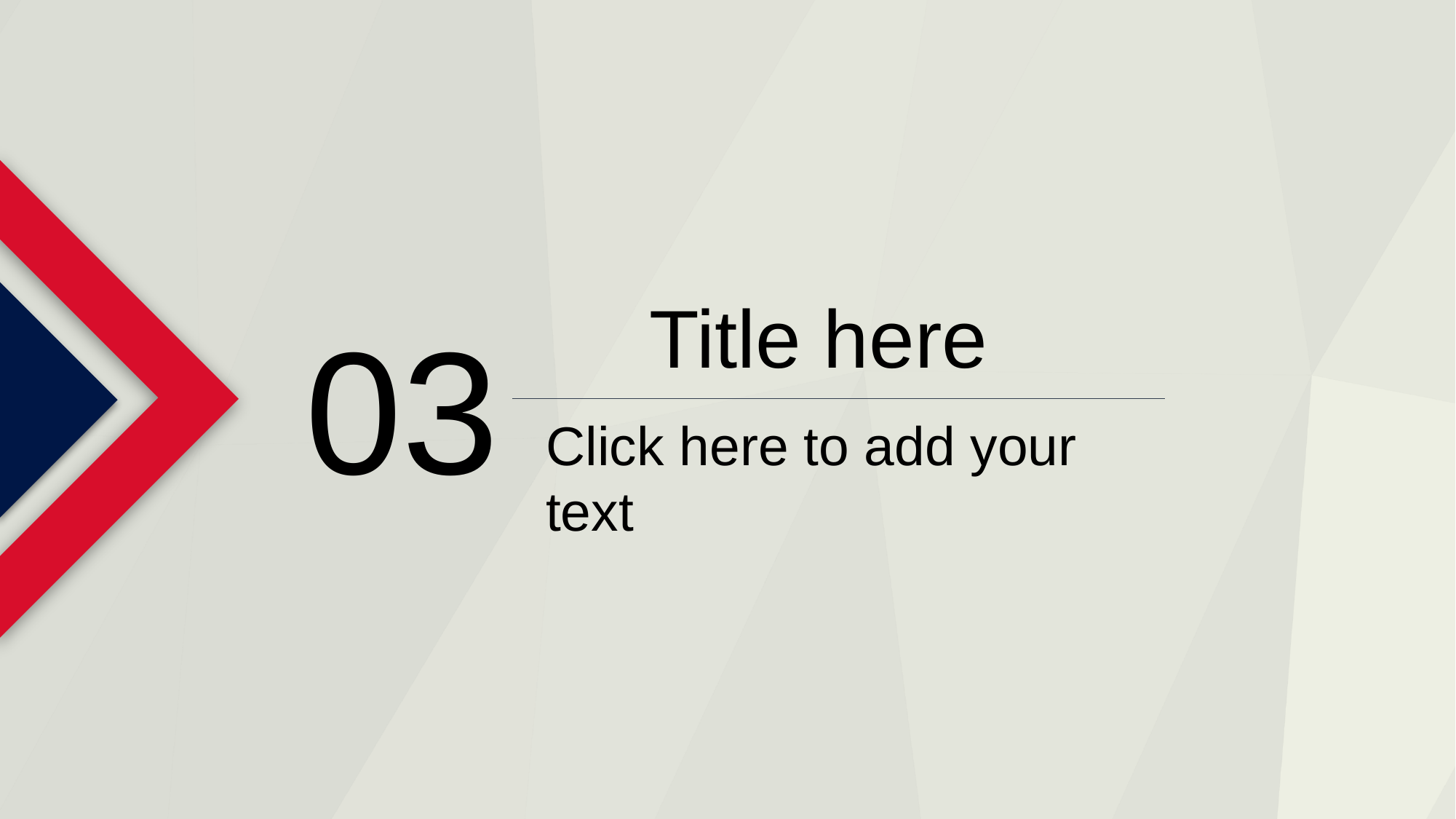

Title here
03
Click here to add your text